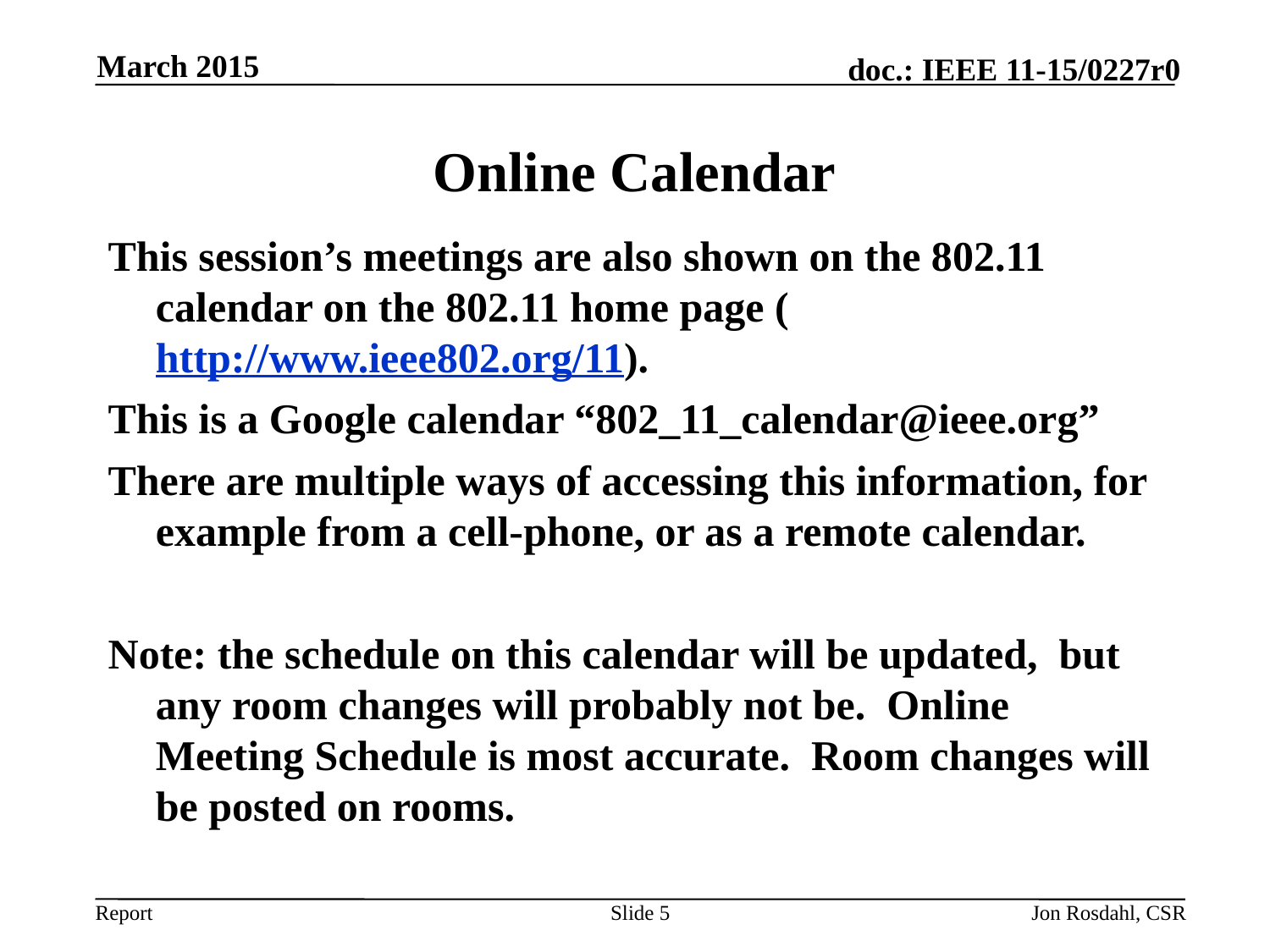

March 2015
# Online Calendar
This session’s meetings are also shown on the 802.11 calendar on the 802.11 home page (http://www.ieee802.org/11).
This is a Google calendar “802_11_calendar@ieee.org”
There are multiple ways of accessing this information, for example from a cell-phone, or as a remote calendar.

Note: the schedule on this calendar will be updated,  but any room changes will probably not be.  Online Meeting Schedule is most accurate.  Room changes will be posted on rooms.

Slide 5
Jon Rosdahl, CSR